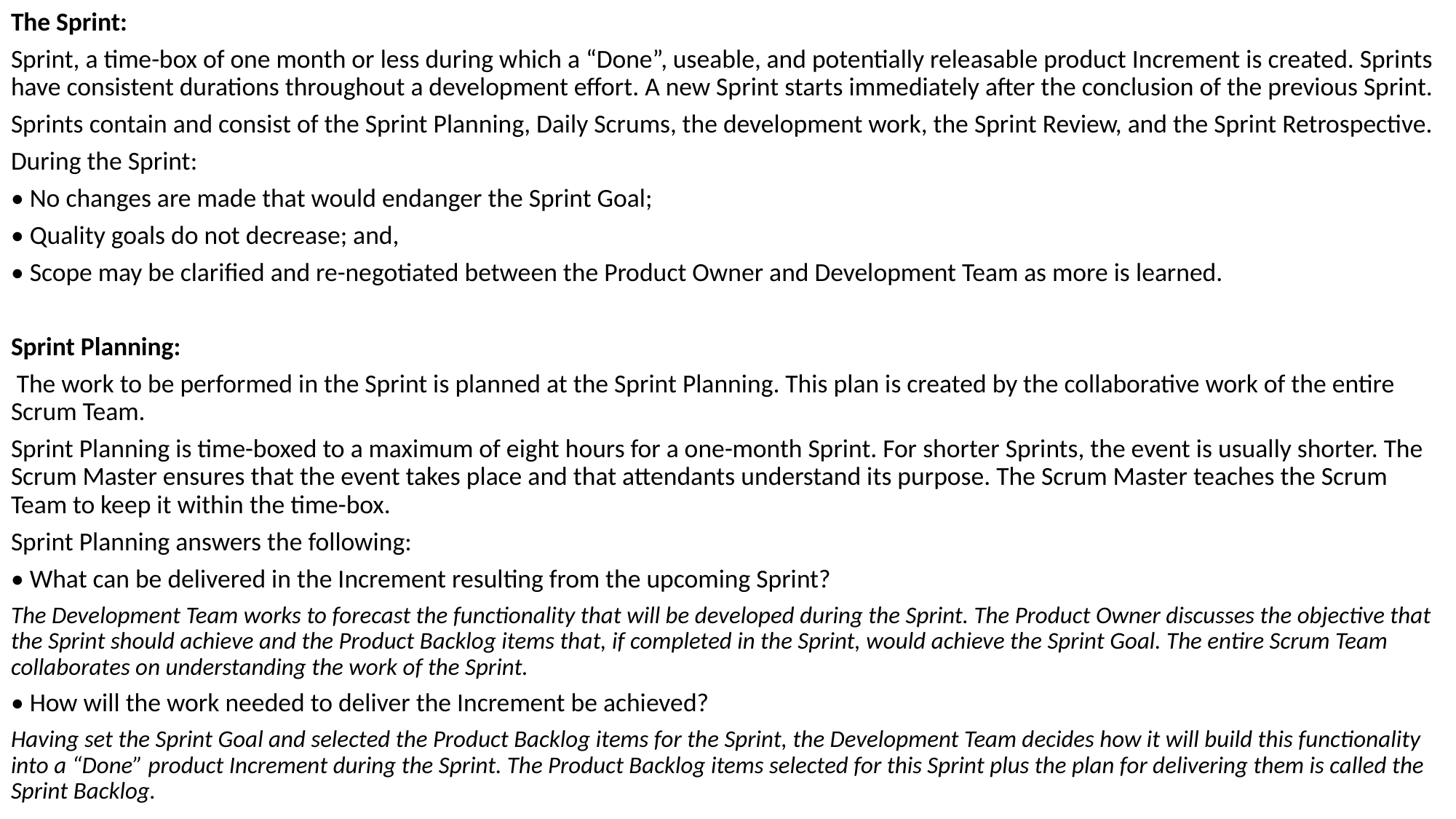

The Sprint:
Sprint, a time-box of one month or less during which a “Done”, useable, and potentially releasable product Increment is created. Sprints have consistent durations throughout a development effort. A new Sprint starts immediately after the conclusion of the previous Sprint.
Sprints contain and consist of the Sprint Planning, Daily Scrums, the development work, the Sprint Review, and the Sprint Retrospective.
During the Sprint:
• No changes are made that would endanger the Sprint Goal;
• Quality goals do not decrease; and,
• Scope may be clarified and re-negotiated between the Product Owner and Development Team as more is learned.

Sprint Planning:
 The work to be performed in the Sprint is planned at the Sprint Planning. This plan is created by the collaborative work of the entire Scrum Team.
Sprint Planning is time-boxed to a maximum of eight hours for a one-month Sprint. For shorter Sprints, the event is usually shorter. The Scrum Master ensures that the event takes place and that attendants understand its purpose. The Scrum Master teaches the Scrum Team to keep it within the time-box.
Sprint Planning answers the following:
• What can be delivered in the Increment resulting from the upcoming Sprint?
The Development Team works to forecast the functionality that will be developed during the Sprint. The Product Owner discusses the objective that the Sprint should achieve and the Product Backlog items that, if completed in the Sprint, would achieve the Sprint Goal. The entire Scrum Team collaborates on understanding the work of the Sprint.
• How will the work needed to deliver the Increment be achieved?
Having set the Sprint Goal and selected the Product Backlog items for the Sprint, the Development Team decides how it will build this functionality into a “Done” product Increment during the Sprint. The Product Backlog items selected for this Sprint plus the plan for delivering them is called the Sprint Backlog.